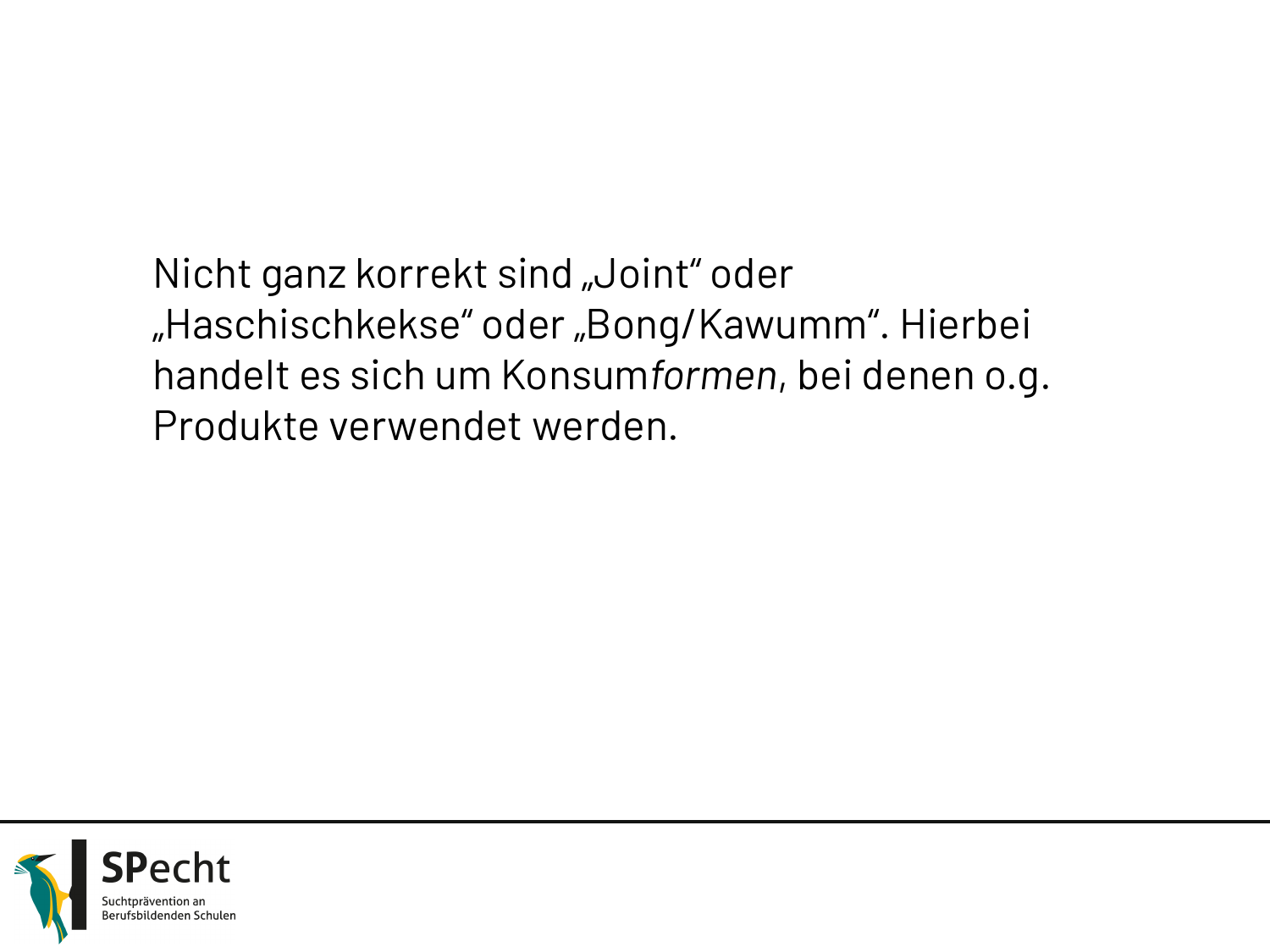

Nicht ganz korrekt sind „Joint“ oder „Haschischkekse“ oder „Bong/Kawumm“. Hierbei handelt es sich um Konsumformen, bei denen o.g. Produkte verwendet werden.